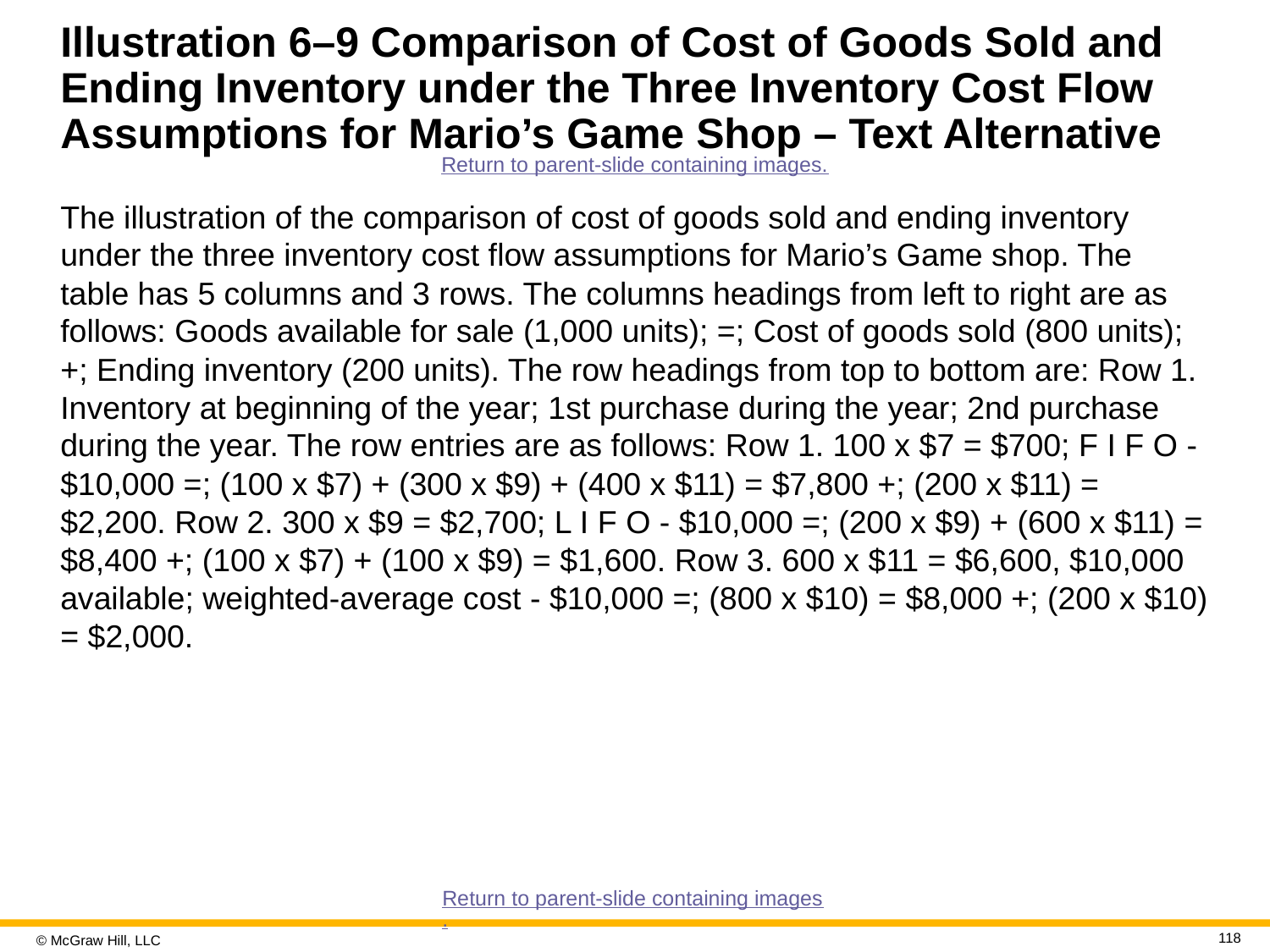

# Illustration 6–9 Comparison of Cost of Goods Sold and Ending Inventory under the Three Inventory Cost Flow Assumptions for Mario’s Game Shop – Text Alternative
Return to parent-slide containing images.
The illustration of the comparison of cost of goods sold and ending inventory under the three inventory cost flow assumptions for Mario’s Game shop. The table has 5 columns and 3 rows. The columns headings from left to right are as follows: Goods available for sale (1,000 units); =; Cost of goods sold (800 units); +; Ending inventory (200 units). The row headings from top to bottom are: Row 1. Inventory at beginning of the year; 1st purchase during the year; 2nd purchase during the year. The row entries are as follows: Row 1. 100 x $7 = $700; F I F O - $10,000 =; (100 x $7) + (300 x $9) + (400 x $11) = $7,800 +; (200 x $11) = $2,200. Row 2. 300 x $9 = $2,700; L I F O - $10,000 =; (200 x $9) + (600 x $11) = $8,400 +; (100 x $7) + (100 x $9) = $1,600. Row 3. 600 x $11 = $6,600, $10,000 available; weighted-average cost - $10,000 =; (800 x $10) = $8,000 +; (200 x $10) = $2,000.
Return to parent-slide containing images.
118